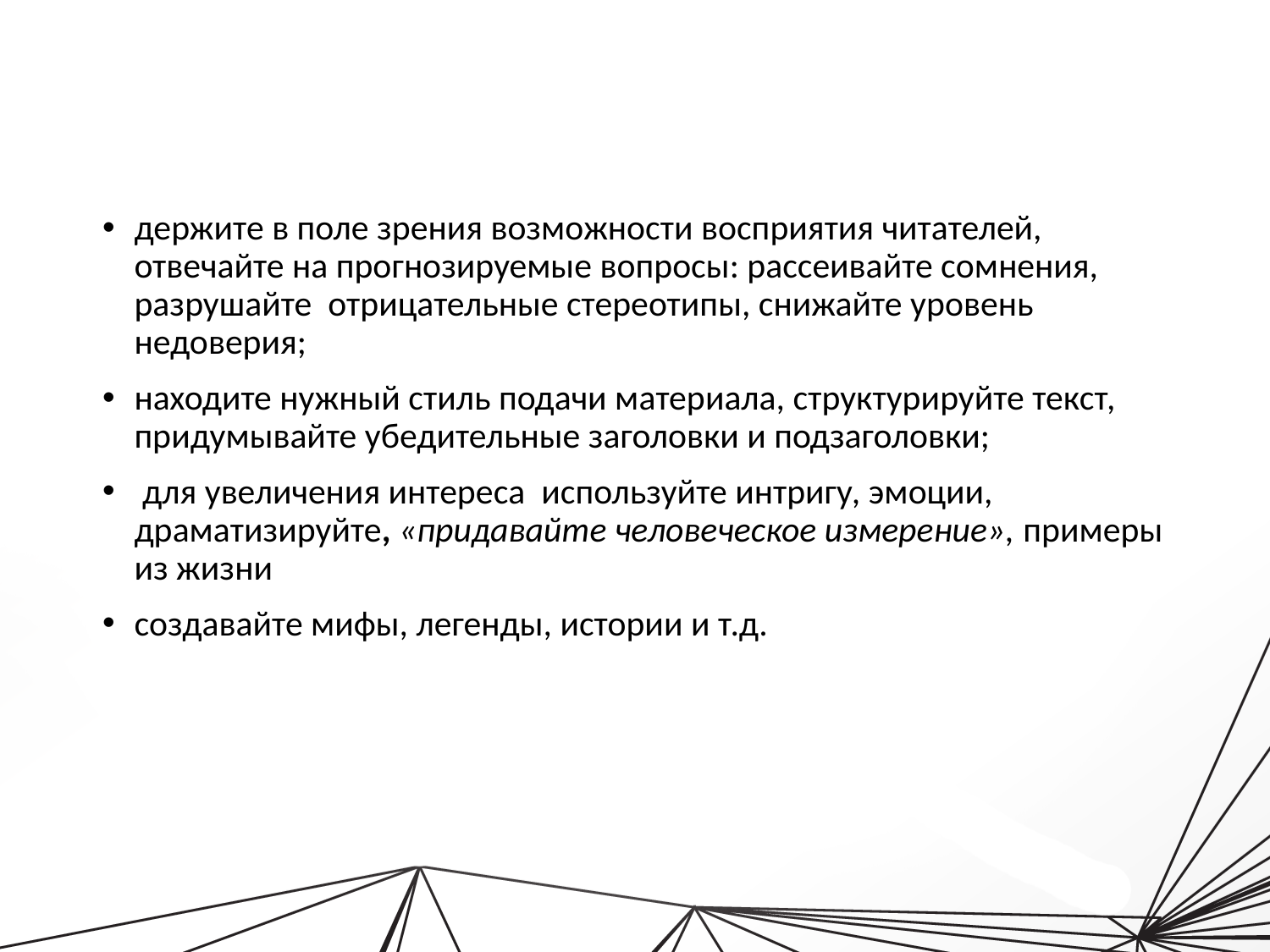

держите в поле зрения возможности восприятия читателей, отвечайте на прогнозируемые вопросы: рассеивайте сомнения, разрушайте  отрицательные стереотипы, снижайте уровень недоверия;
находите нужный стиль подачи материала, структурируйте текст, придумывайте убедительные заголовки и подзаголовки;
 для увеличения интереса  используйте интригу, эмоции, драматизируйте, «придавайте человеческое измерение», примеры из жизни
создавайте мифы, легенды, истории и т.д.